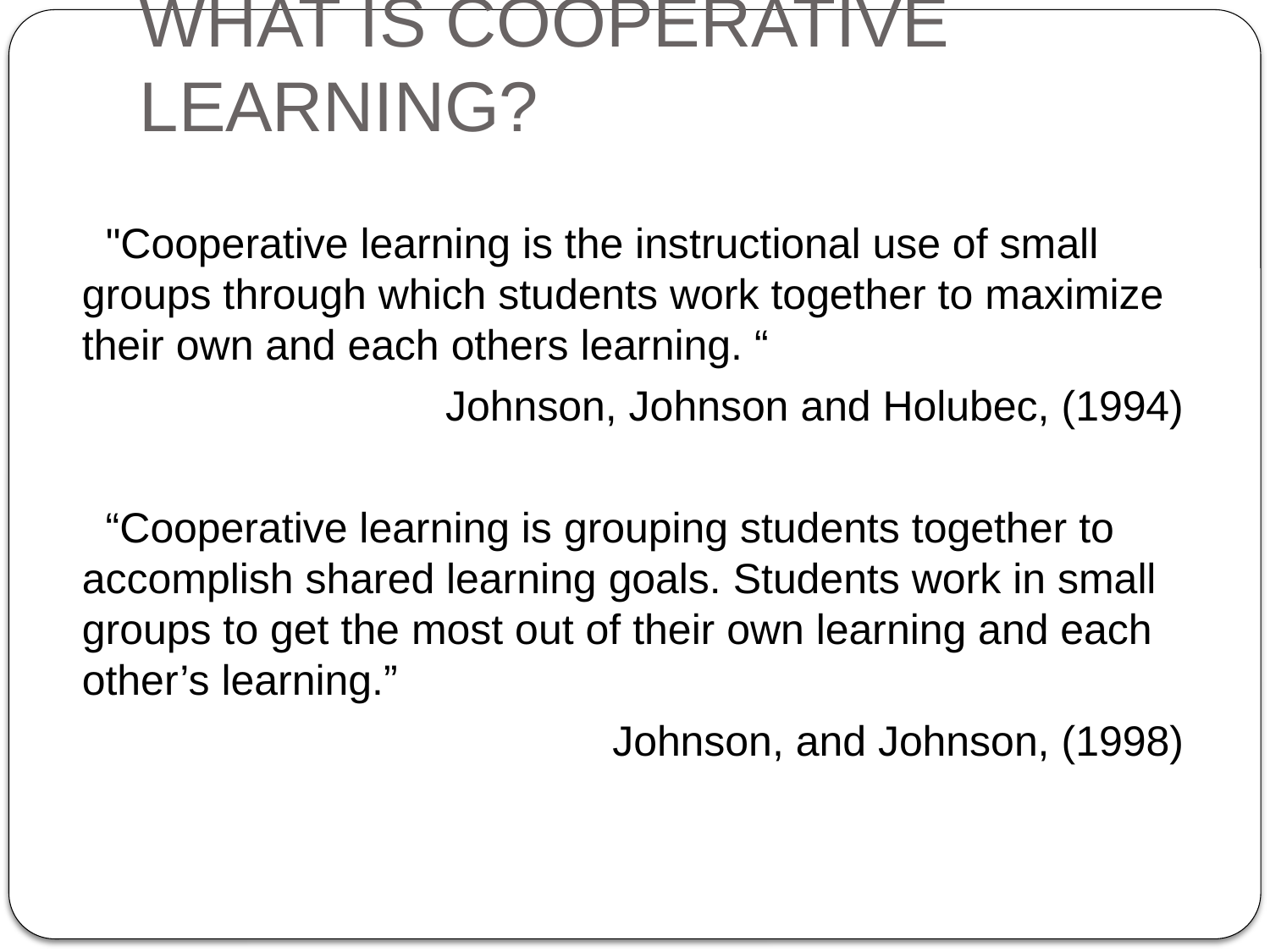

# WHAT IS COOPERATIVE LEARNING?

  "Cooperative learning is the instructional use of small groups through which students work together to maximize their own and each others learning. “
Johnson, Johnson and Holubec, (1994)

  “Cooperative learning is grouping students together to accomplish shared learning goals. Students work in small groups to get the most out of their own learning and each other’s learning.”
Johnson, and Johnson, (1998)